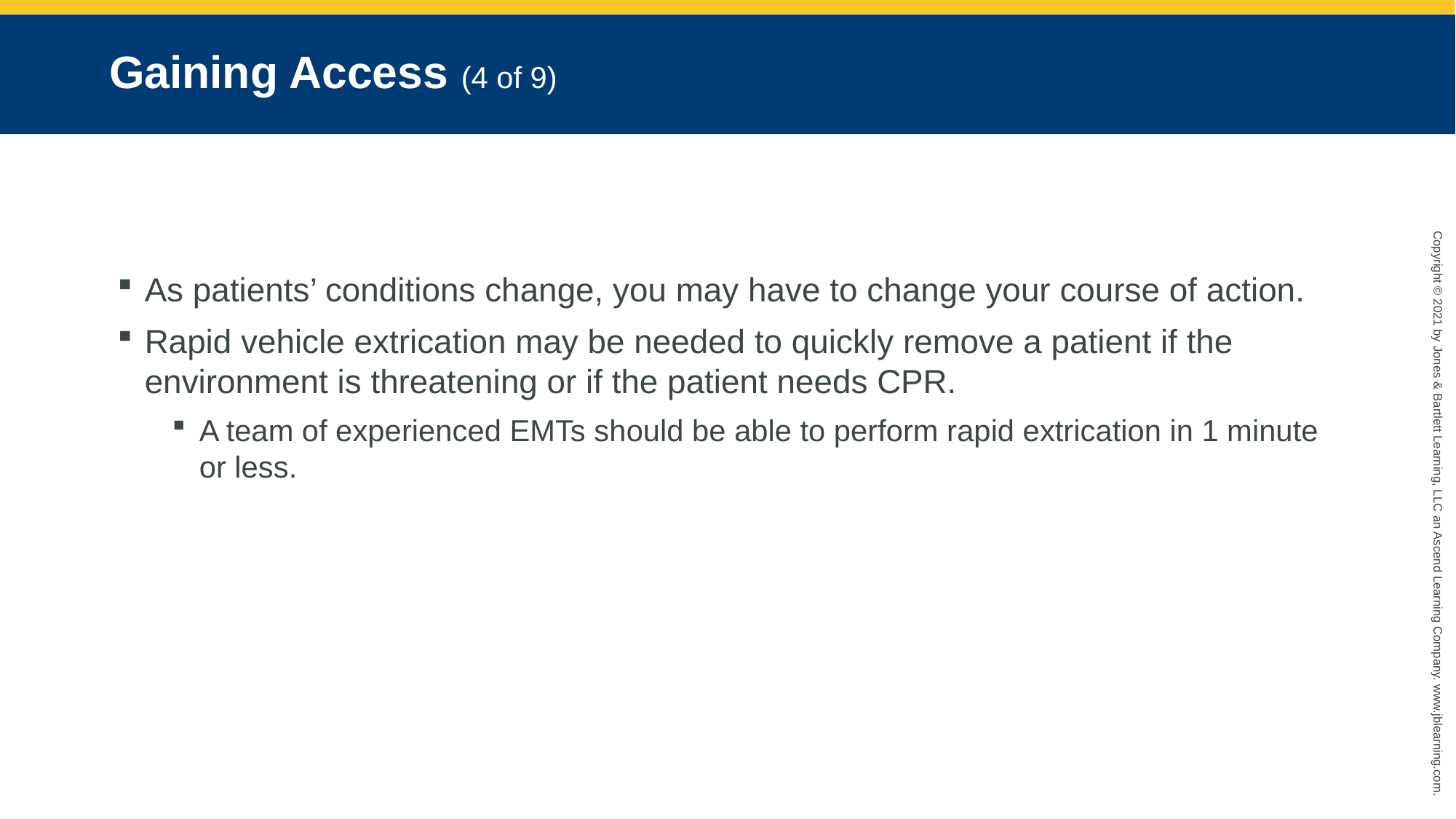

# Gaining Access (4 of 9)
As patients’ conditions change, you may have to change your course of action.
Rapid vehicle extrication may be needed to quickly remove a patient if the environment is threatening or if the patient needs CPR.
A team of experienced EMTs should be able to perform rapid extrication in 1 minute or less.